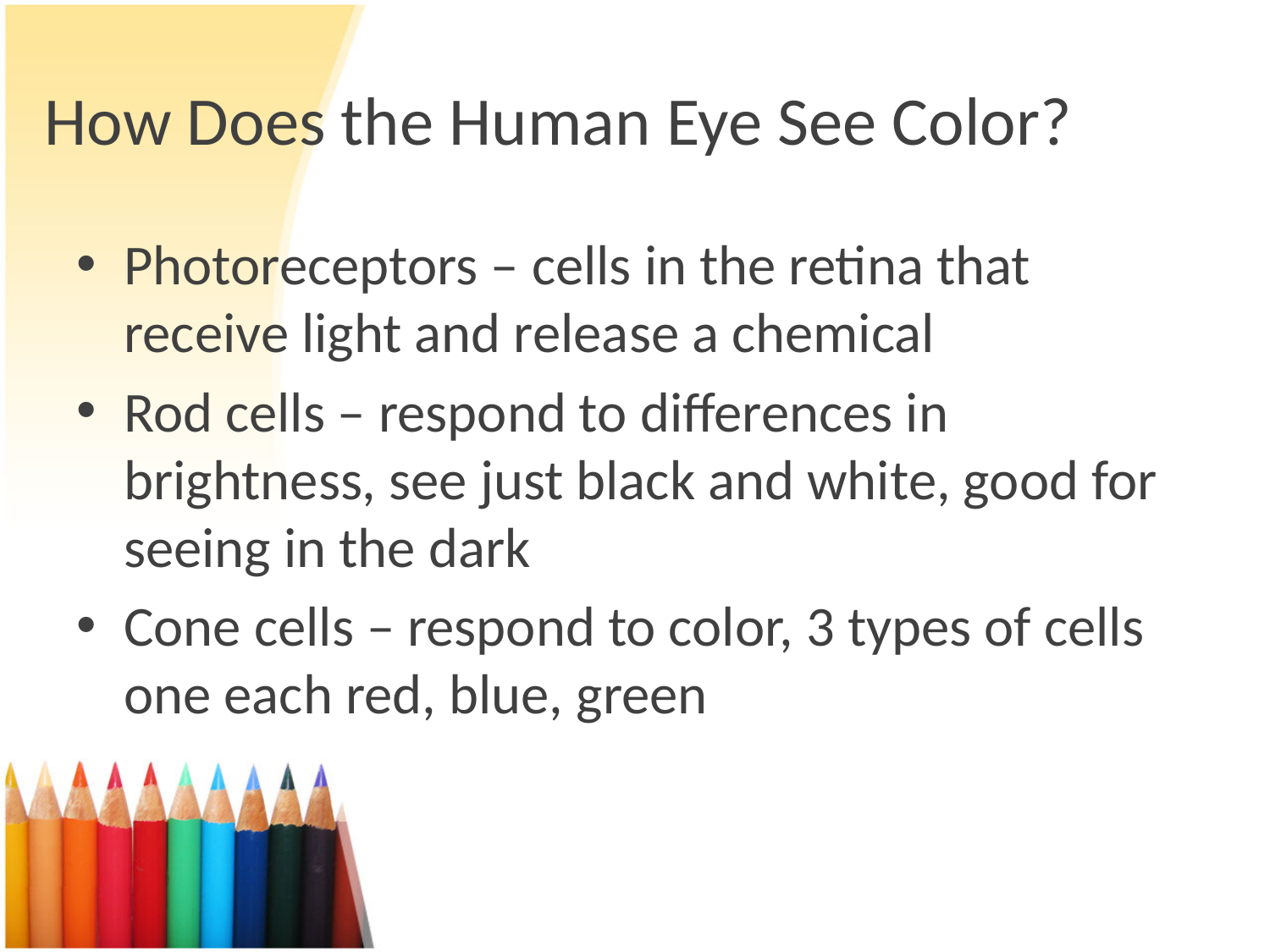

# How Does the Human Eye See Color?
Photoreceptors – cells in the retina that receive light and release a chemical
Rod cells – respond to differences in brightness, see just black and white, good for seeing in the dark
Cone cells – respond to color, 3 types of cells one each red, blue, green